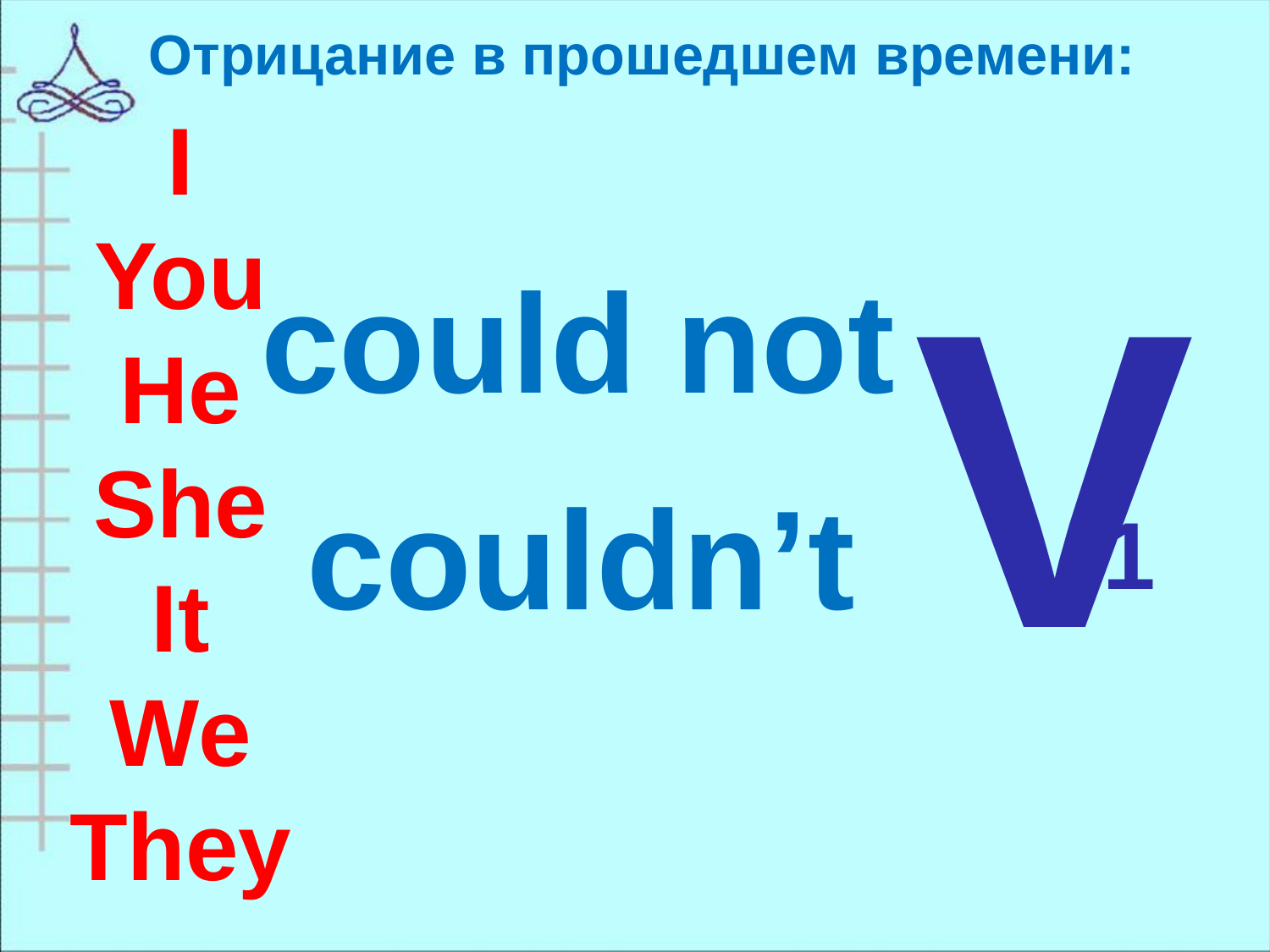

Отрицание в прошедшем времени:
I
You
He
She
It
We
They
V
could not
couldn’t
1